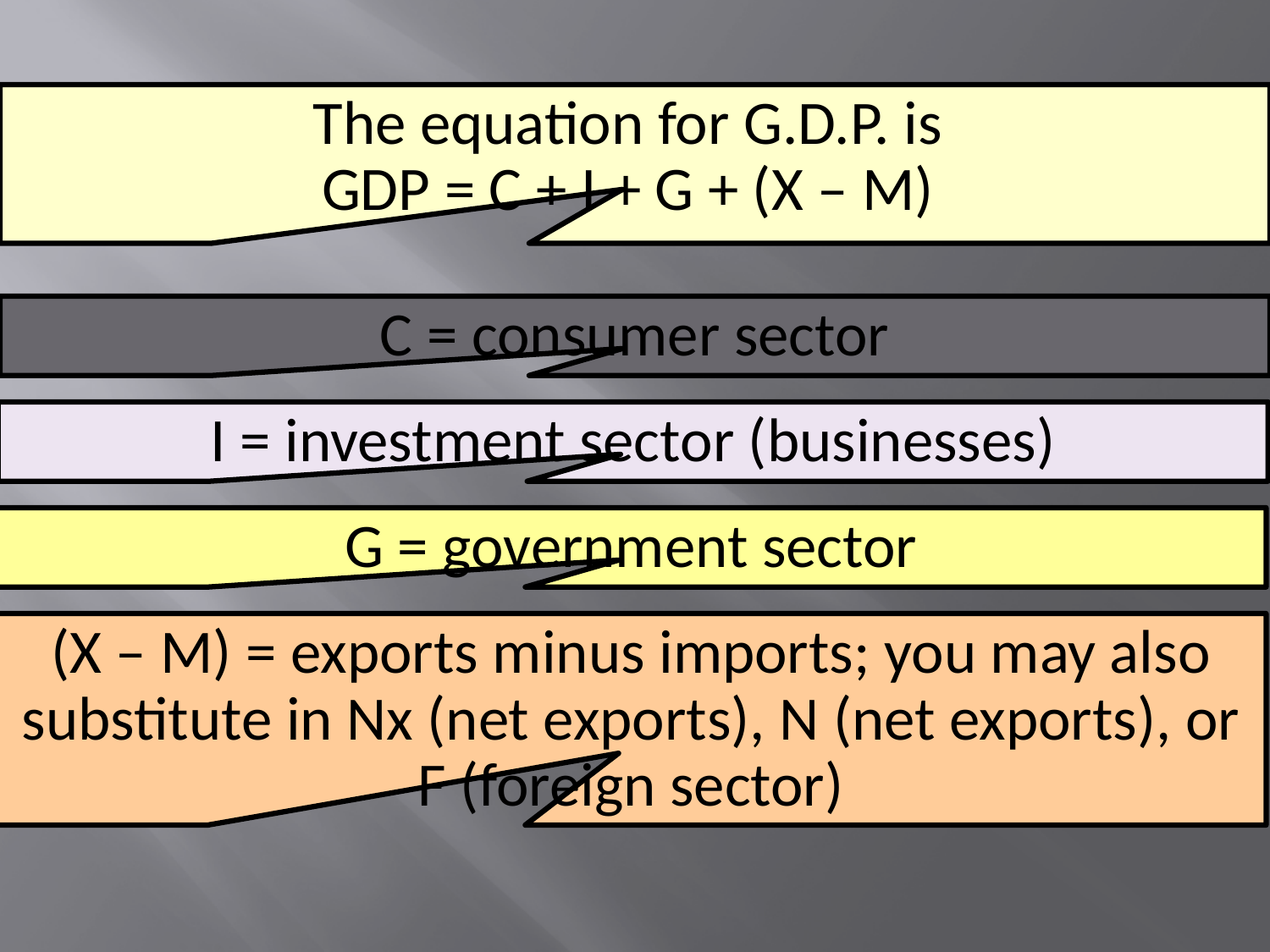

The equation for G.D.P. is
GDP = C + I + G + (X – M)
C = consumer sector
I = investment sector (businesses)
G = government sector
(X – M) = exports minus imports; you may also substitute in Nx (net exports), N (net exports), or F (foreign sector)